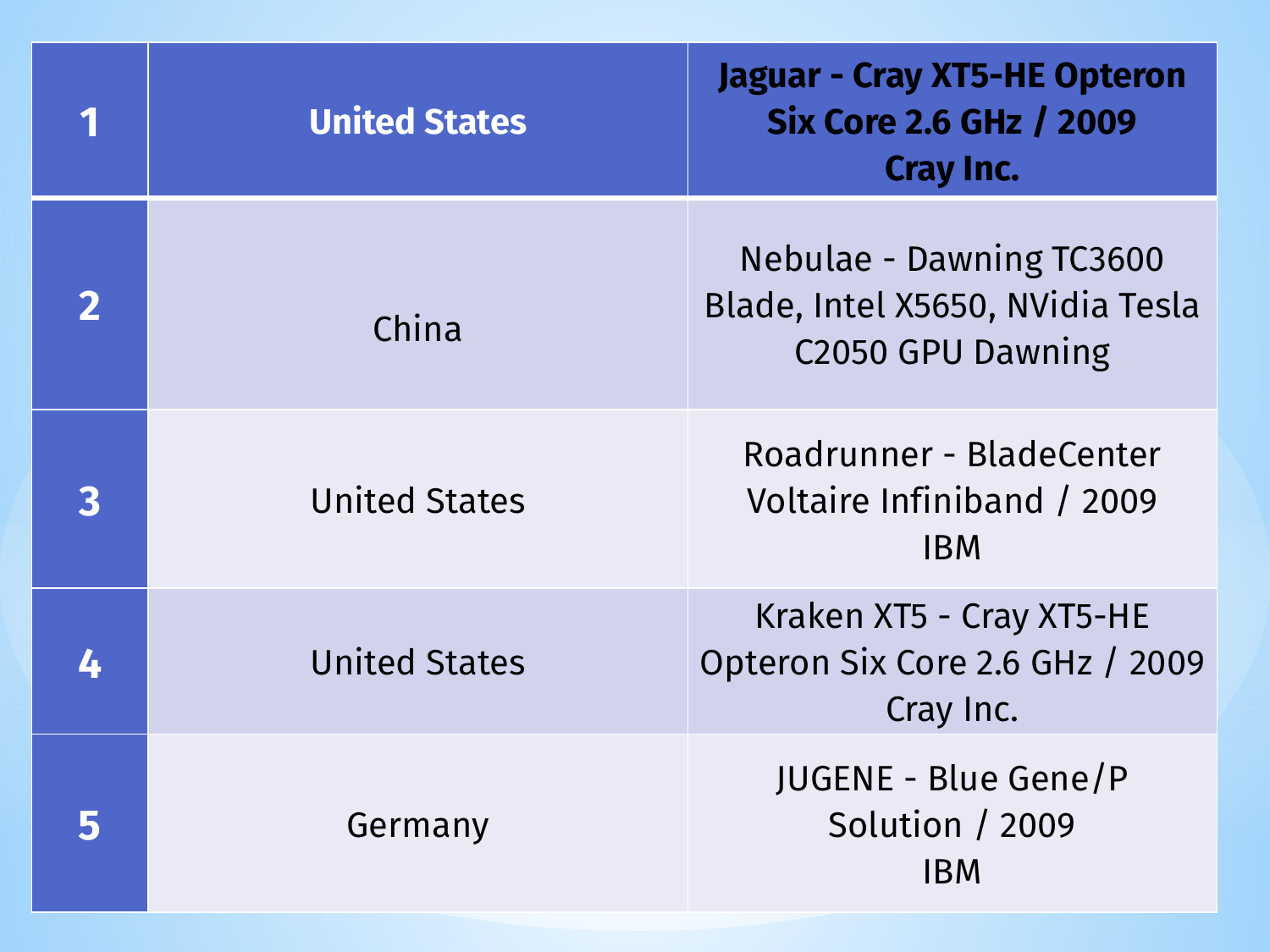

| 1 | United States | Jaguar - Cray XT5-HE Opteron Six Core 2.6 GHz / 2009 Cray Inc. |
| --- | --- | --- |
| 2 | China | Nebulae - Dawning TC3600 Blade, Intel X5650, NVidia Tesla C2050 GPU Dawning |
| 3 | United States | Roadrunner - BladeCenter Voltaire Infiniband / 2009 IBM |
| 4 | United States | Kraken XT5 - Cray XT5-HE Opteron Six Core 2.6 GHz / 2009 Cray Inc. |
| 5 | Germany | JUGENE - Blue Gene/P Solution / 2009 IBM |